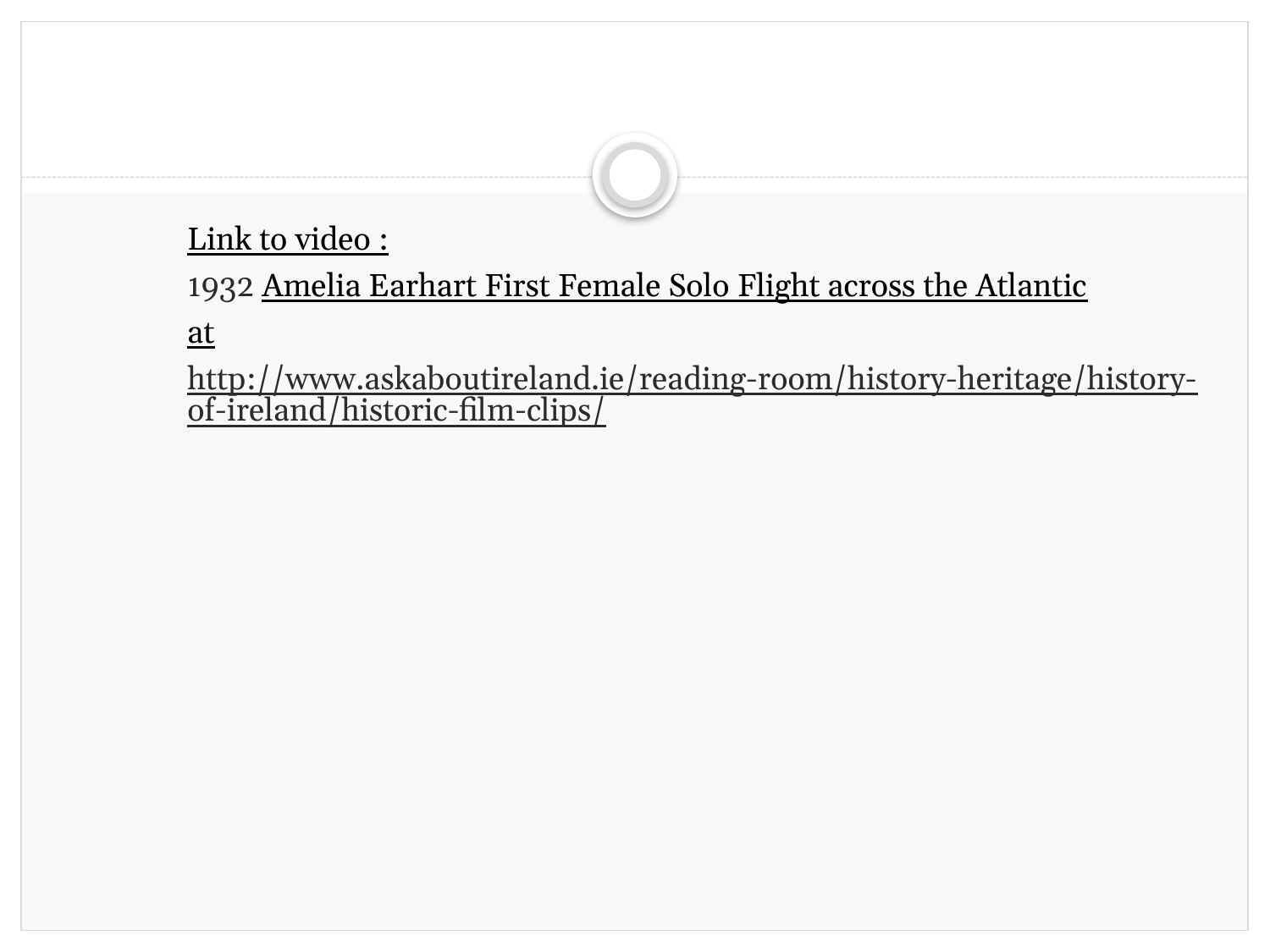

Link to video :
1932 Amelia Earhart First Female Solo Flight across the Atlantic
at
http://www.askaboutireland.ie/reading-room/history-heritage/history-of-ireland/historic-film-clips/